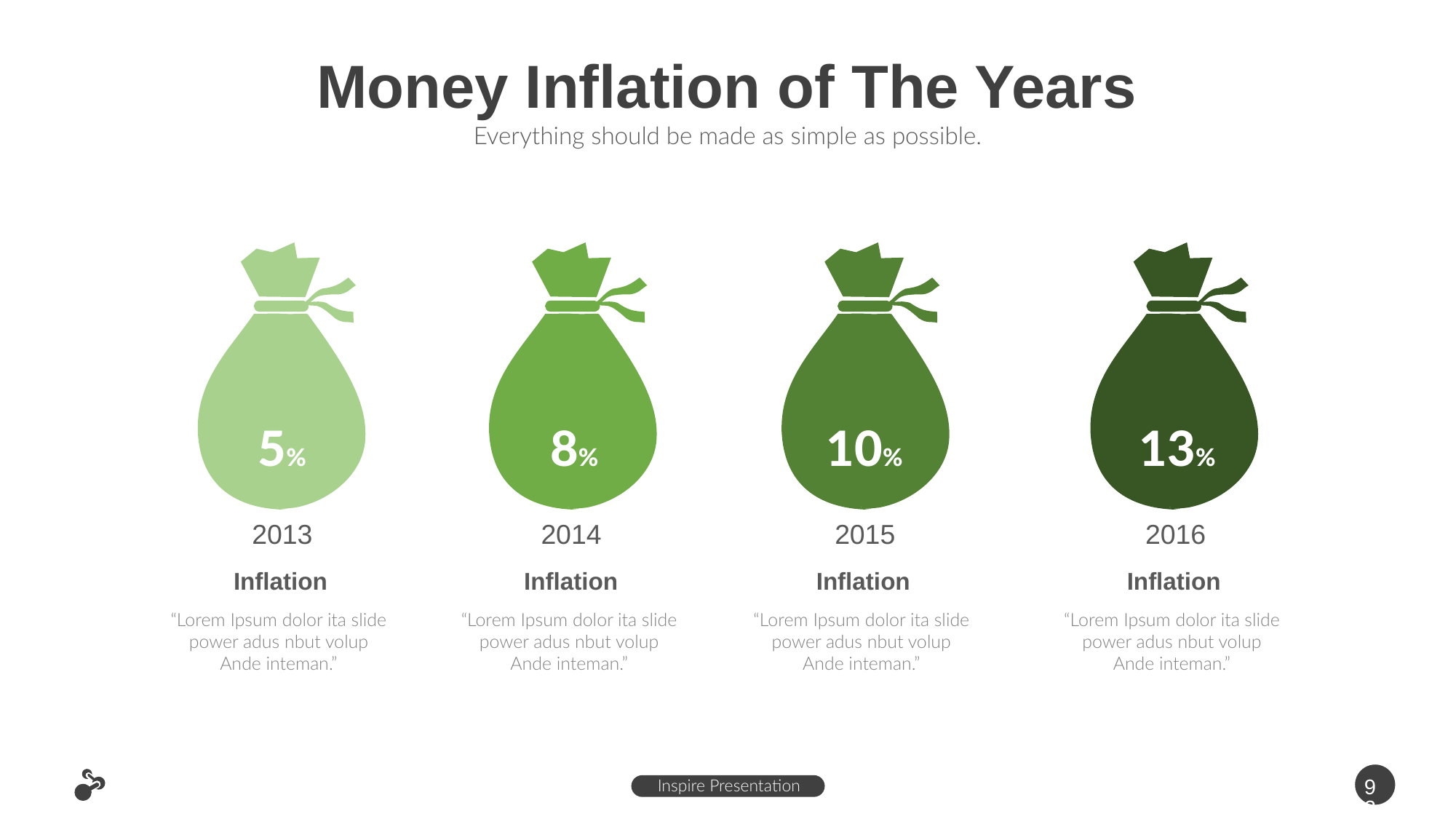

Money Inflation of The Years
Everything should be made as simple as possible.

5%

8%

10%

13%
2013
2014
2015
2016
Inflation
“Lorem Ipsum dolor ita slide power adus nbut volup
Ande inteman.”
Inflation
“Lorem Ipsum dolor ita slide power adus nbut volup
Ande inteman.”
Inflation
“Lorem Ipsum dolor ita slide power adus nbut volup
Ande inteman.”
Inflation
“Lorem Ipsum dolor ita slide power adus nbut volup
Ande inteman.”

92

Inspire Presentation